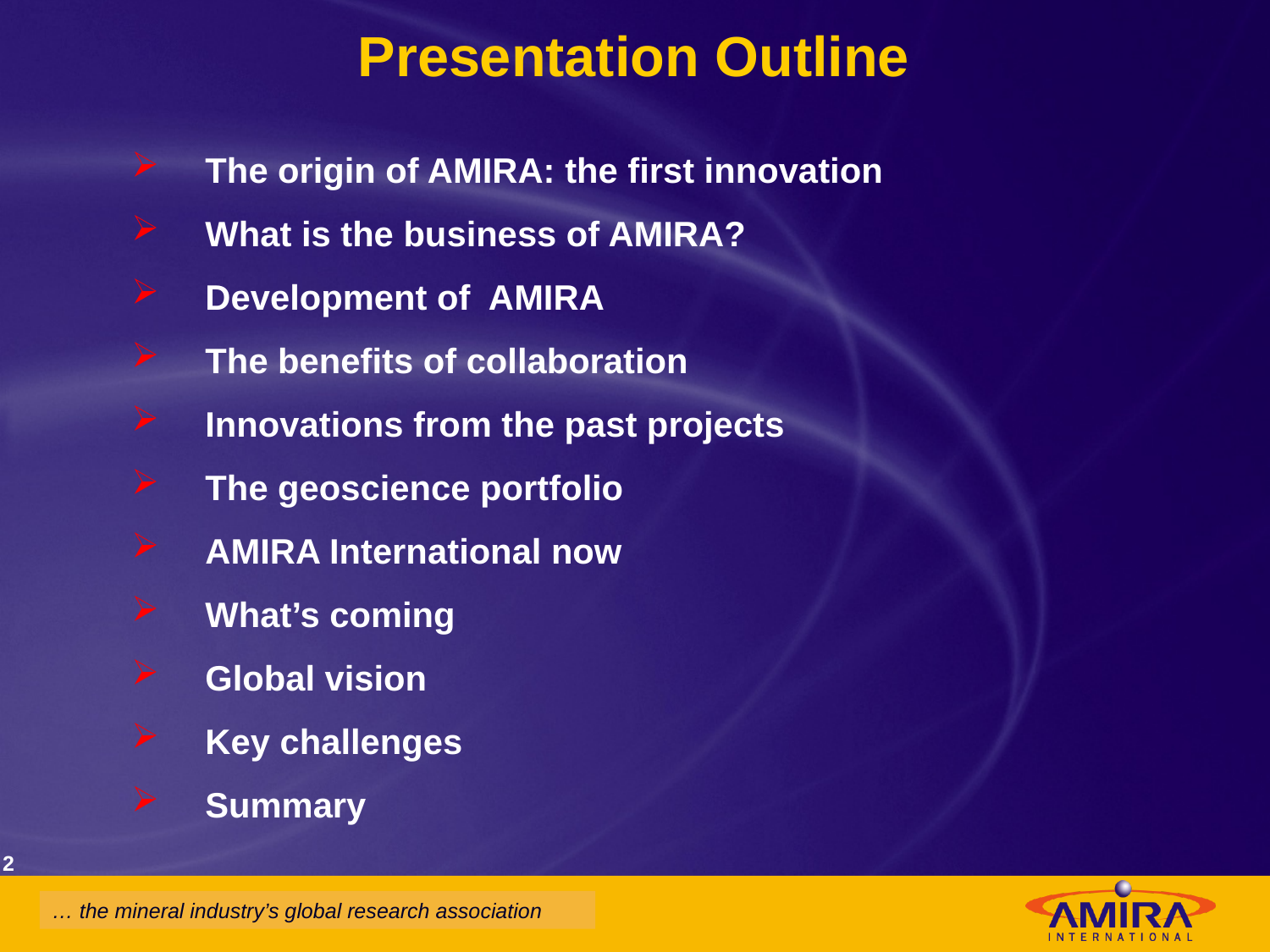

Presentation Outline
The origin of AMIRA: the first innovation
What is the business of AMIRA?
Development of  AMIRA
The benefits of collaboration
Innovations from the past projects
The geoscience portfolio
AMIRA International now
What’s coming
Global vision
Key challenges
Summary
2